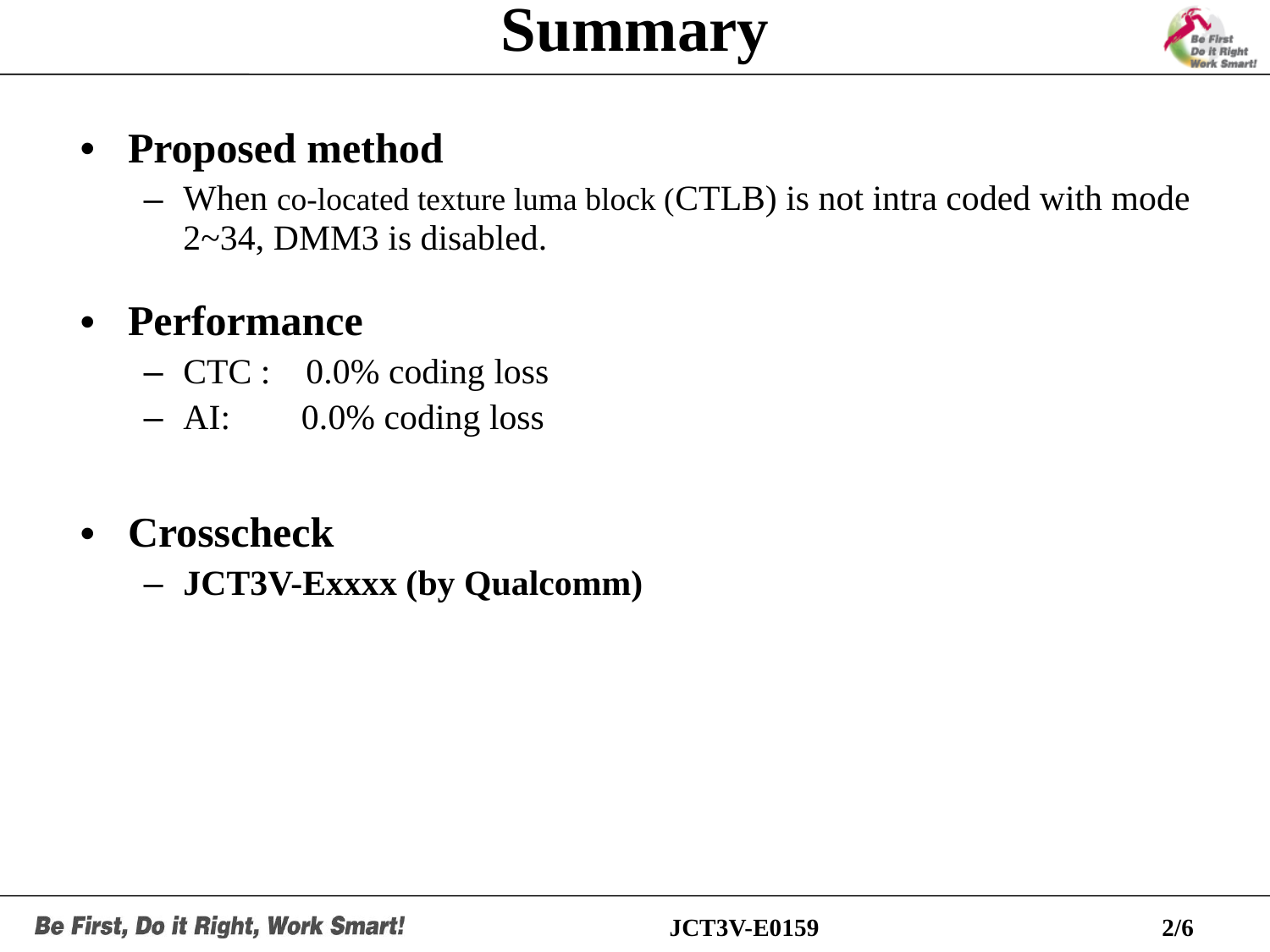

# Summary
Proposed method
When co-located texture luma block (CTLB) is not intra coded with mode 2~34, DMM3 is disabled.

Performance
CTC :    0.0% coding loss
AI:        0.0% coding loss

Crosscheck
JCT3V-Exxxx (by Qualcomm)

JCT3V-E0159
2/6